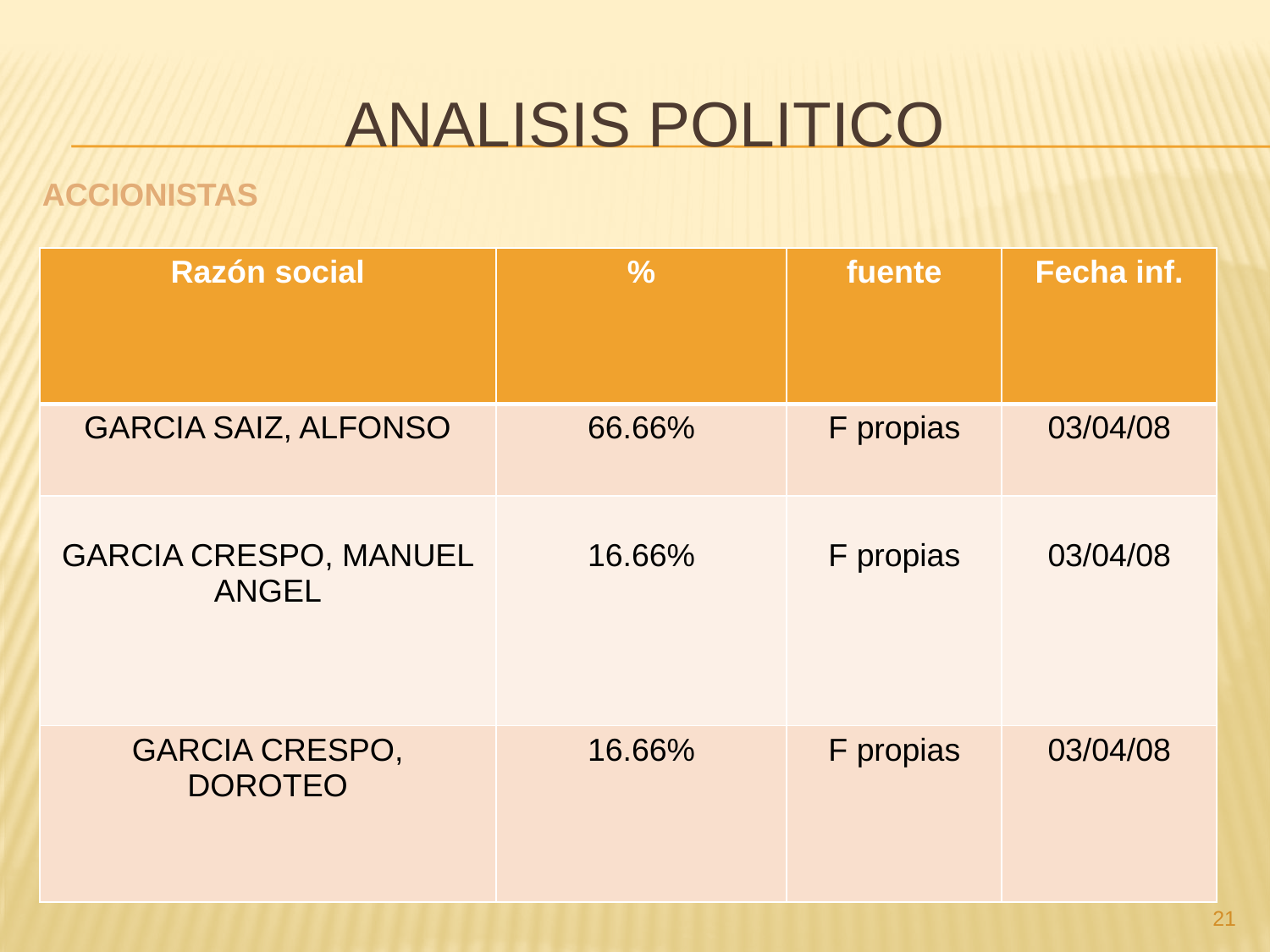

# ANALISIS POLITICO
ACCIONISTAS
| Razón social | % | fuente | Fecha inf. |
| --- | --- | --- | --- |
| GARCIA SAIZ, ALFONSO | 66.66% | F propias | 03/04/08 |
| GARCIA CRESPO, MANUEL ANGEL | 16.66% | F propias | 03/04/08 |
| GARCIA CRESPO, DOROTEO | 16.66% | F propias | 03/04/08 |
21